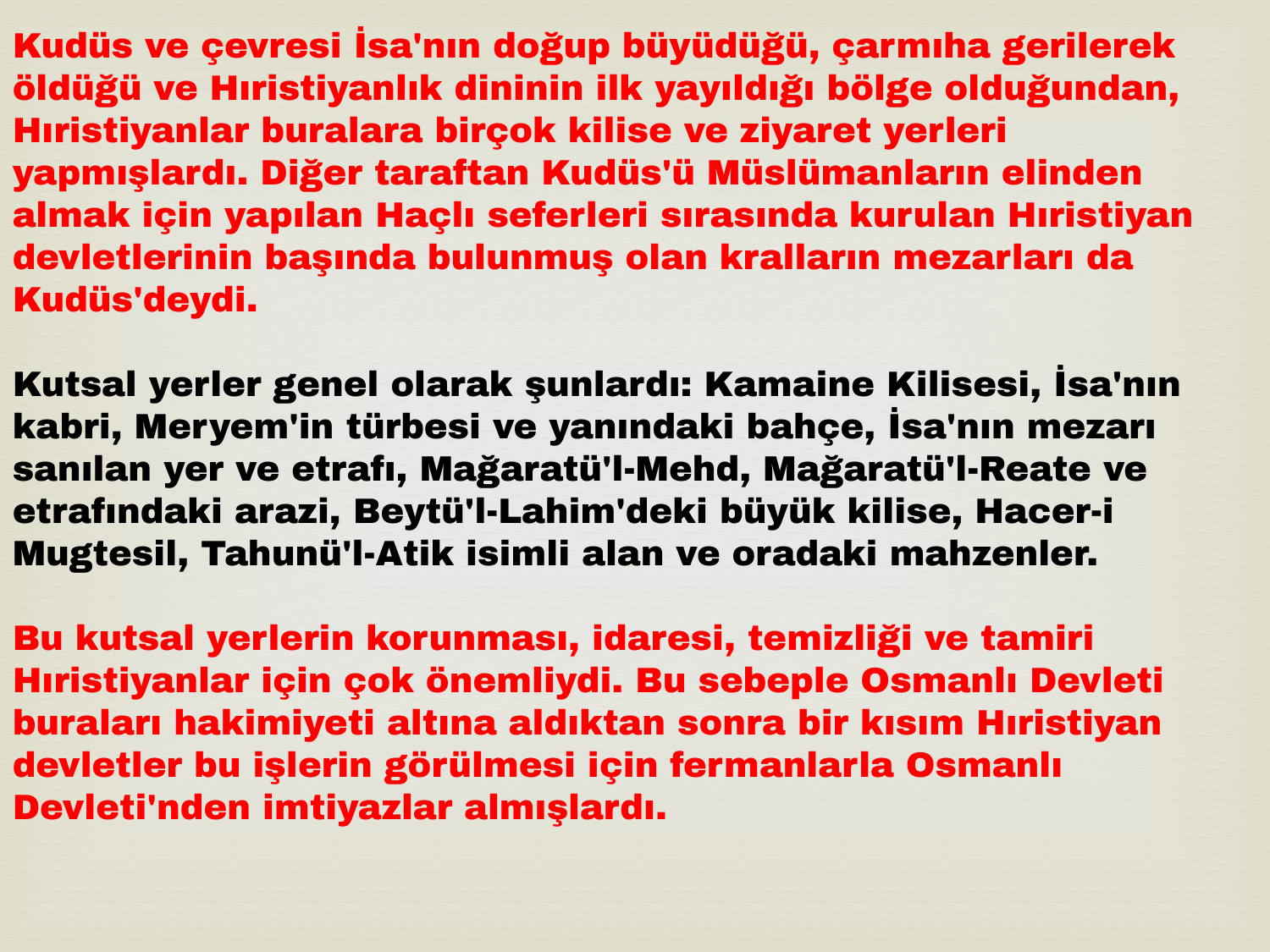

Kudüs ve çevresi İsa'nın doğup büyüdüğü, çarmıha gerilerek öldüğü ve Hıristiyanlık dininin ilk yayıldığı bölge olduğundan, Hıristiyanlar buralara birçok kilise ve ziyaret yerleri yapmışlardı. Diğer taraftan Kudüs'ü Müslümanların elinden almak için yapılan Haçlı seferleri sırasında kurulan Hıristiyan devletlerinin başında bulunmuş olan kralların mezarları da Kudüs'deydi.

Kutsal yerler genel olarak şunlardı: Kamaine Kilisesi, İsa'nın kabri, Meryem'in türbesi ve yanındaki bahçe, İsa'nın mezarı sanılan yer ve etrafı, Mağaratü'l-Mehd, Mağaratü'l-Reate ve etrafındaki arazi, Beytü'l-Lahim'deki büyük kilise, Hacer-i Mugtesil, Tahunü'l-Atik isimli alan ve oradaki mahzenler.

Bu kutsal yerlerin korunması, idaresi, temizliği ve tamiri Hıristiyanlar için çok önemliydi. Bu sebeple Osmanlı Devleti buraları hakimiyeti altına aldıktan sonra bir kısım Hıristiyan devletler bu işlerin görülmesi için fermanlarla Osmanlı Devleti'nden imtiyazlar almışlardı.